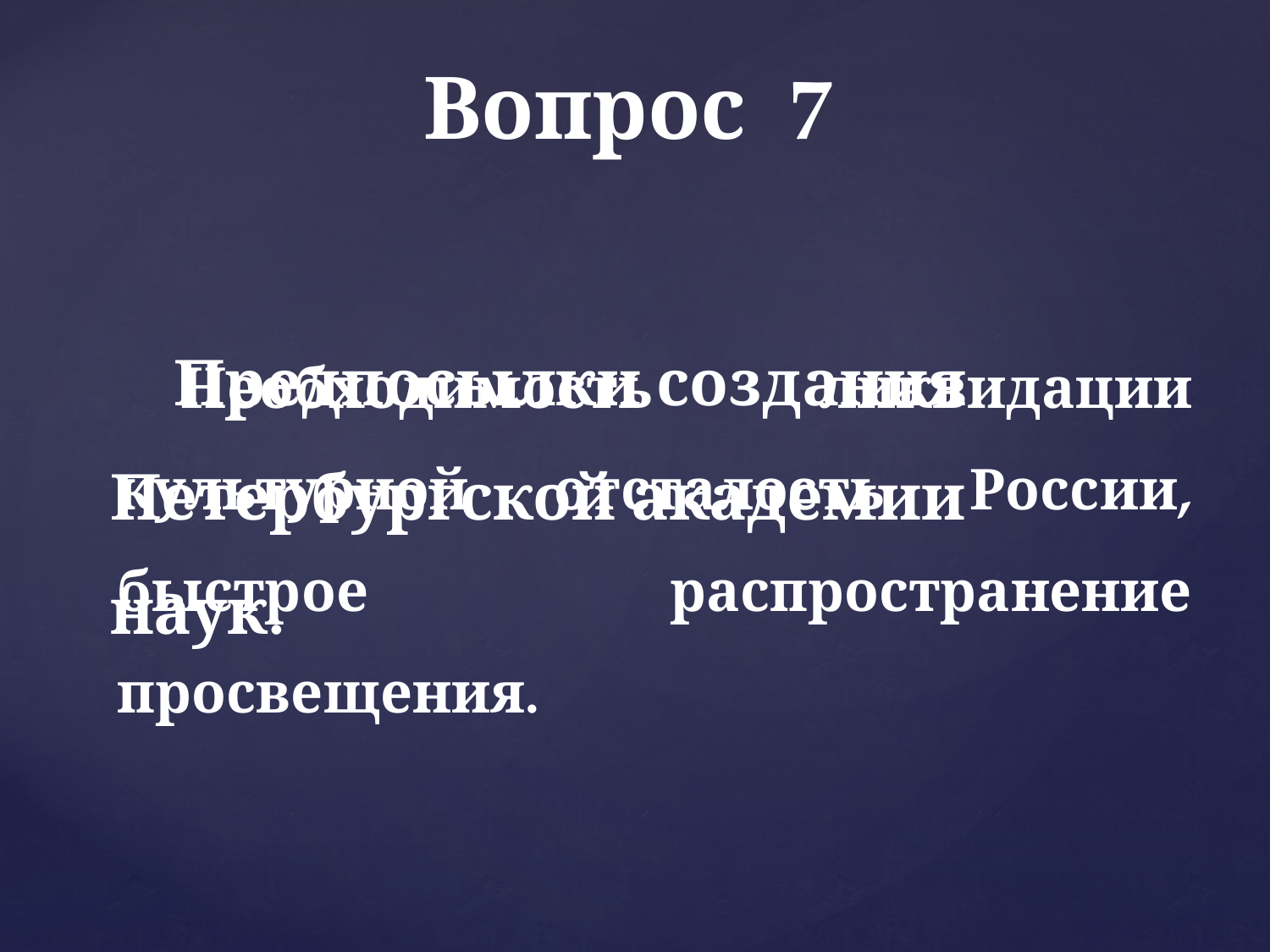

# Вопрос  7
Необходимость  ликвидации культурной отсталость России, быстрое распространение просвещения.
Предпосылки создания Петербургской академии наук.